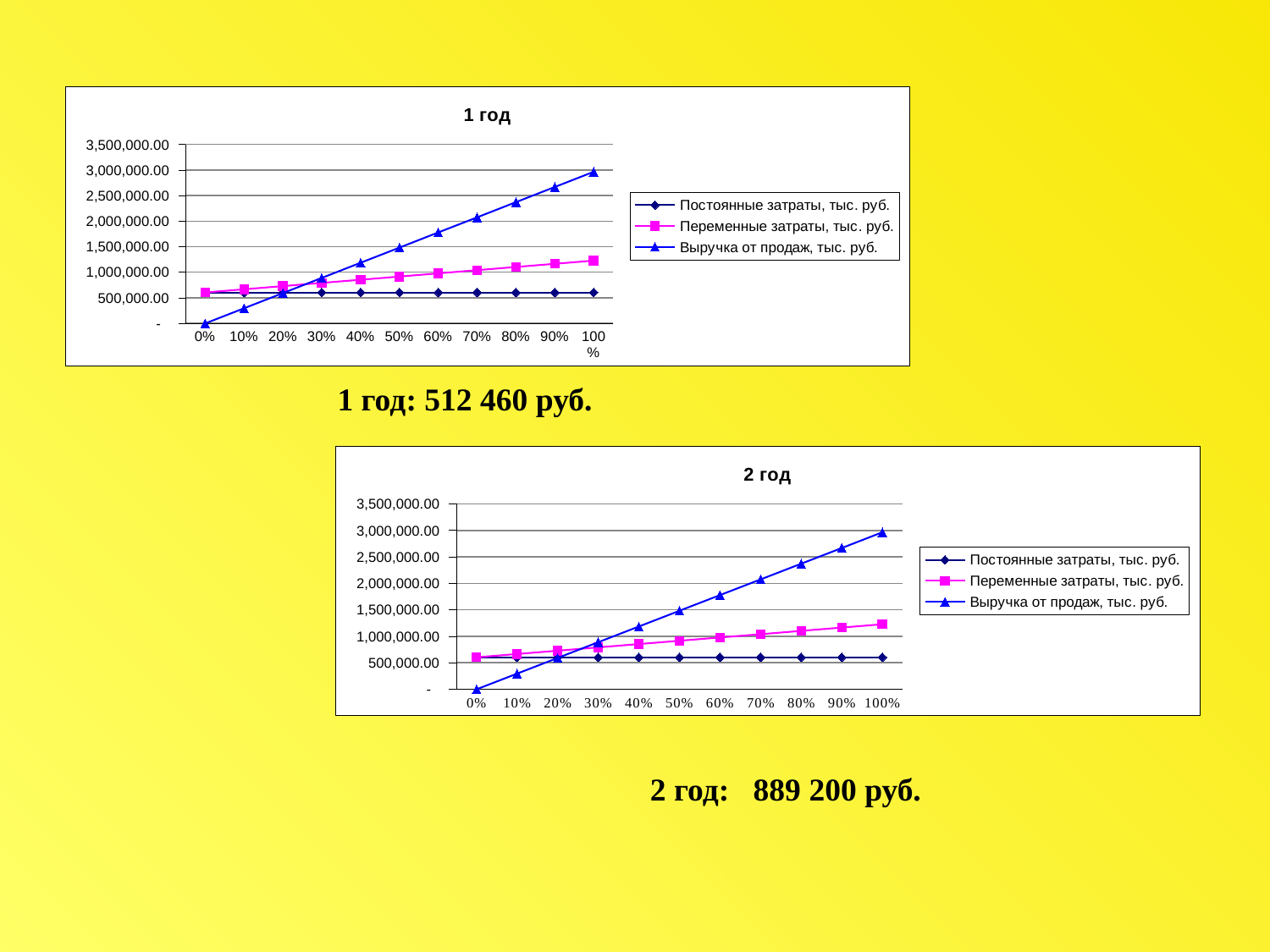

### Chart: 1 год

| Category | Постоянные затраты, тыс. руб. | Переменные затраты, тыс. руб. | Выручка от продаж, тыс. руб. |
|---|---|---|---|
| 0 | 604821.0 | 604821.0 | 0.0 |
| 0.1 | 604821.0 | 667135.8 | 296400.0 |
| 0.2 | 604821.0 | 729450.6 | 592800.0 |
| 0.3 | 604821.0 | 791765.4 | 889200.0 |
| 0.4 | 604821.0 | 854080.2 | 1185600.0 |
| 0.5 | 604821.0 | 916395.0 | 1482000.0 |
| 0.6 | 604821.0 | 978709.8 | 1778400.0 |
| 0.7 | 604821.0 | 1041024.6 | 2074799.9999999998 |
| 0.8 | 604821.0 | 1103339.4 | 2371200.0 |
| 0.9 | 604821.0 | 1165654.2000000002 | 2667600.0 |
| 1 | 604821.0 | 1227969.0 | 2964000.0 |
1 год: 512 460 руб.

### Chart: 2 год

| Category | Постоянные затраты, тыс. руб. | Переменные затраты, тыс. руб. | Выручка от продаж, тыс. руб. |
|---|---|---|---|
| 0 | 604821.0 | 604821.0 | 0.0 |
| 0.1 | 604821.0 | 667135.8 | 296400.0 |
| 0.2 | 604821.0 | 729450.6 | 592800.0 |
| 0.3 | 604821.0 | 791765.4 | 889200.0 |
| 0.4 | 604821.0 | 854080.2 | 1185600.0 |
| 0.5 | 604821.0 | 916395.0 | 1482000.0 |
| 0.6 | 604821.0 | 978709.8 | 1778400.0 |
| 0.7 | 604821.0 | 1041024.6 | 2074799.9999999998 |
| 0.8 | 604821.0 | 1103339.4 | 2371200.0 |
| 0.9 | 604821.0 | 1165654.2000000002 | 2667600.0 |
| 1 | 604821.0 | 1227969.0 | 2964000.0 |
 2 год:   889 200 руб.